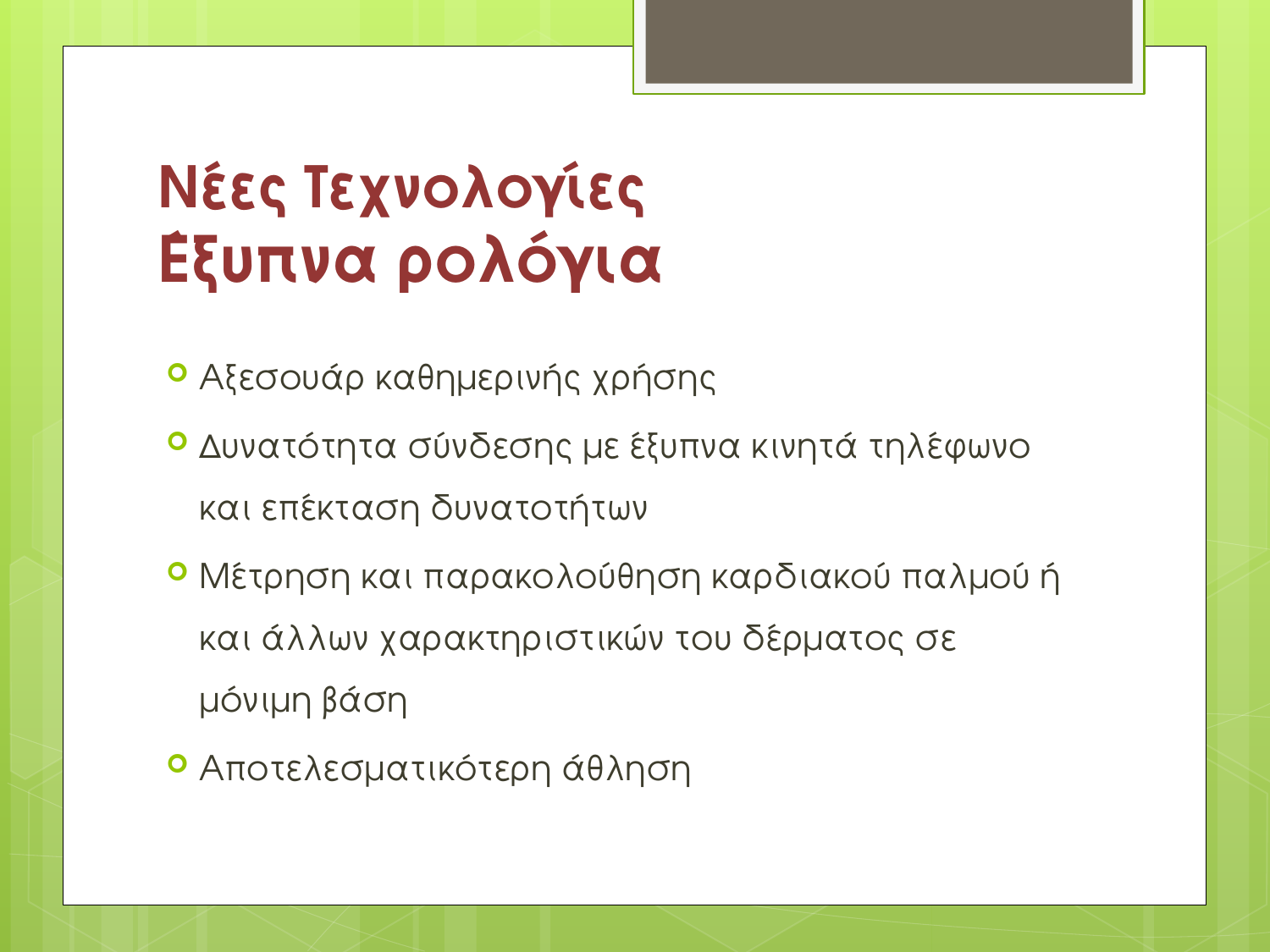

# Νέες Τεχνολογίες Έξυπνα ρολόγια
Αξεσουάρ καθημερινής χρήσης
Δυνατότητα σύνδεσης με έξυπνα κινητά τηλέφωνο και επέκταση δυνατοτήτων
Μέτρηση και παρακολούθηση καρδιακού παλμού ή και άλλων χαρακτηριστικών του δέρματος σε μόνιμη βάση
Αποτελεσματικότερη άθληση